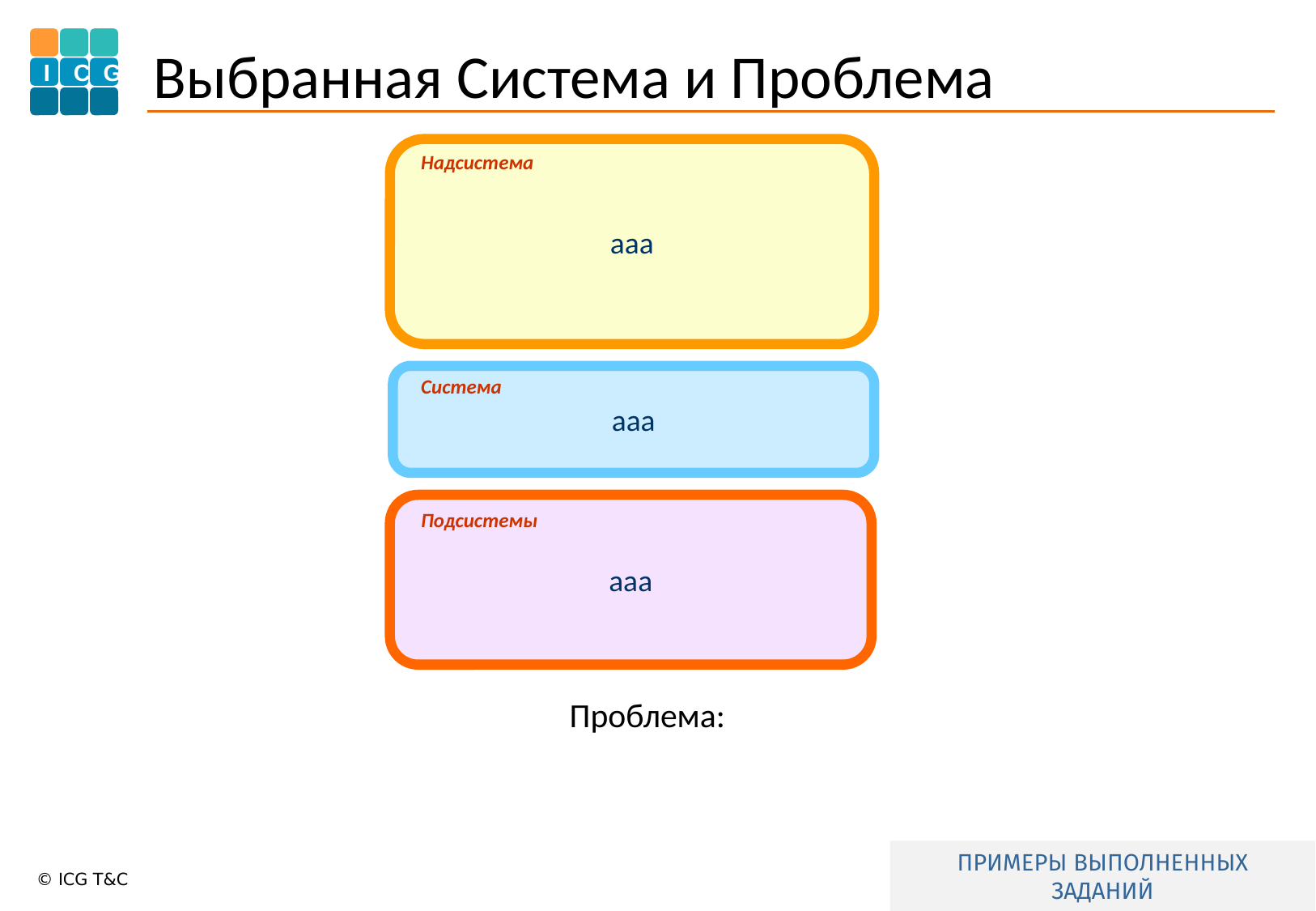

# Выбранная Система и Проблема
ааа
Надсистема
ааа
Система
ааа
Подсистемы
Проблема: